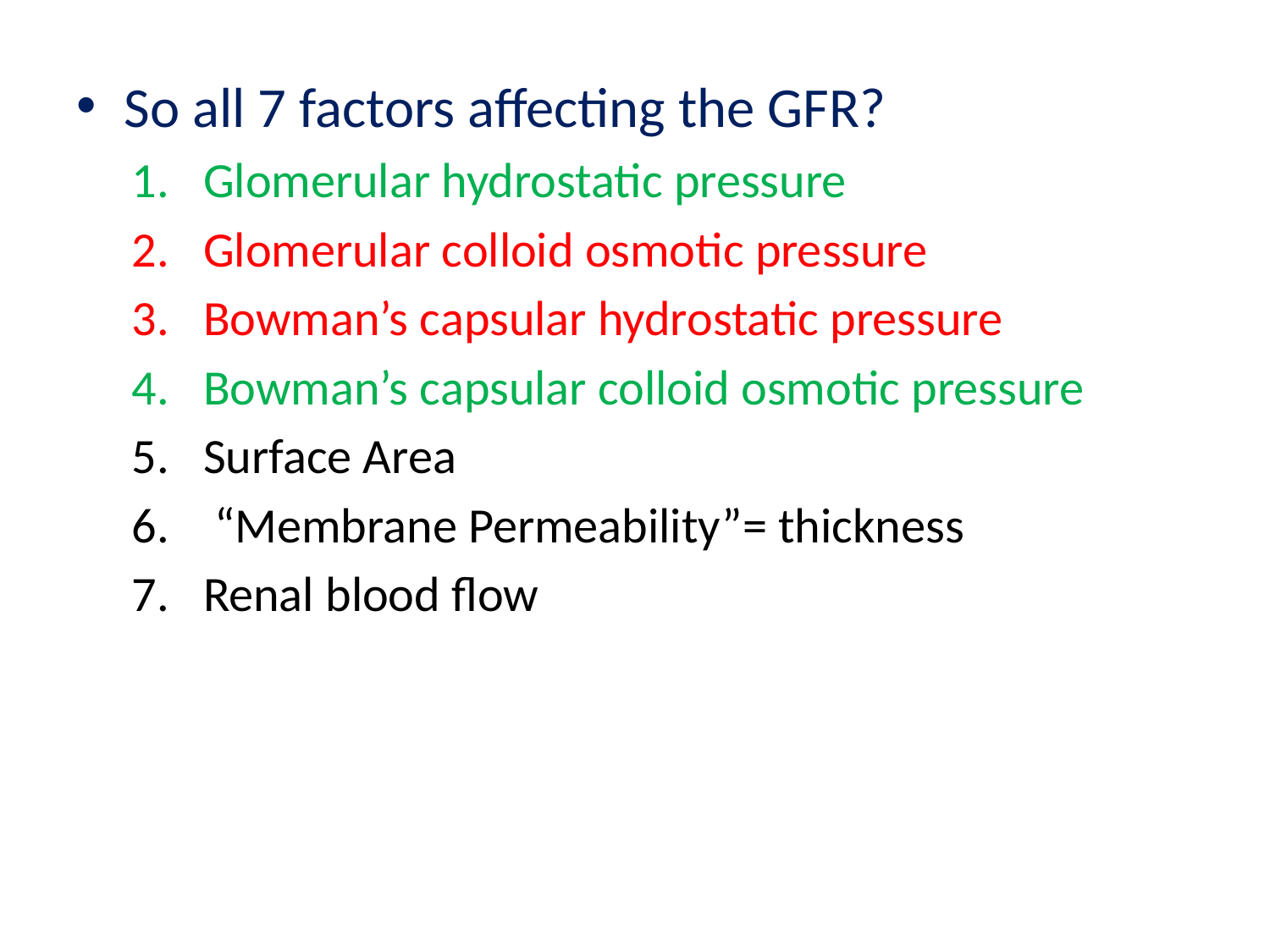

So all 7 factors affecting the GFR?
Glomerular hydrostatic pressure
Glomerular colloid osmotic pressure
Bowman’s capsular hydrostatic pressure
Bowman’s capsular colloid osmotic pressure
Surface Area
 “Membrane Permeability”= thickness
Renal blood flow